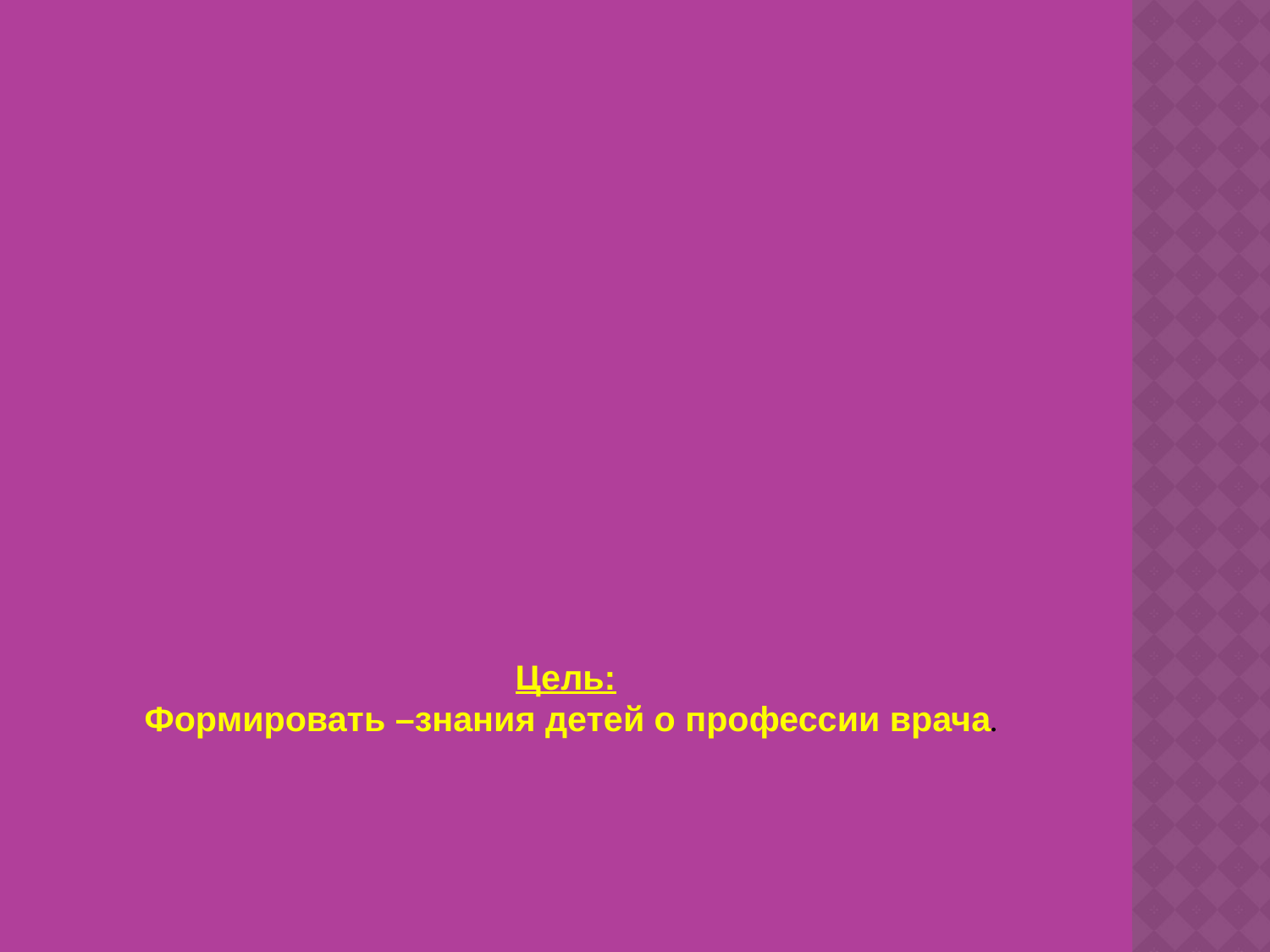

# Цель: Формировать –знания детей о профессии врача.